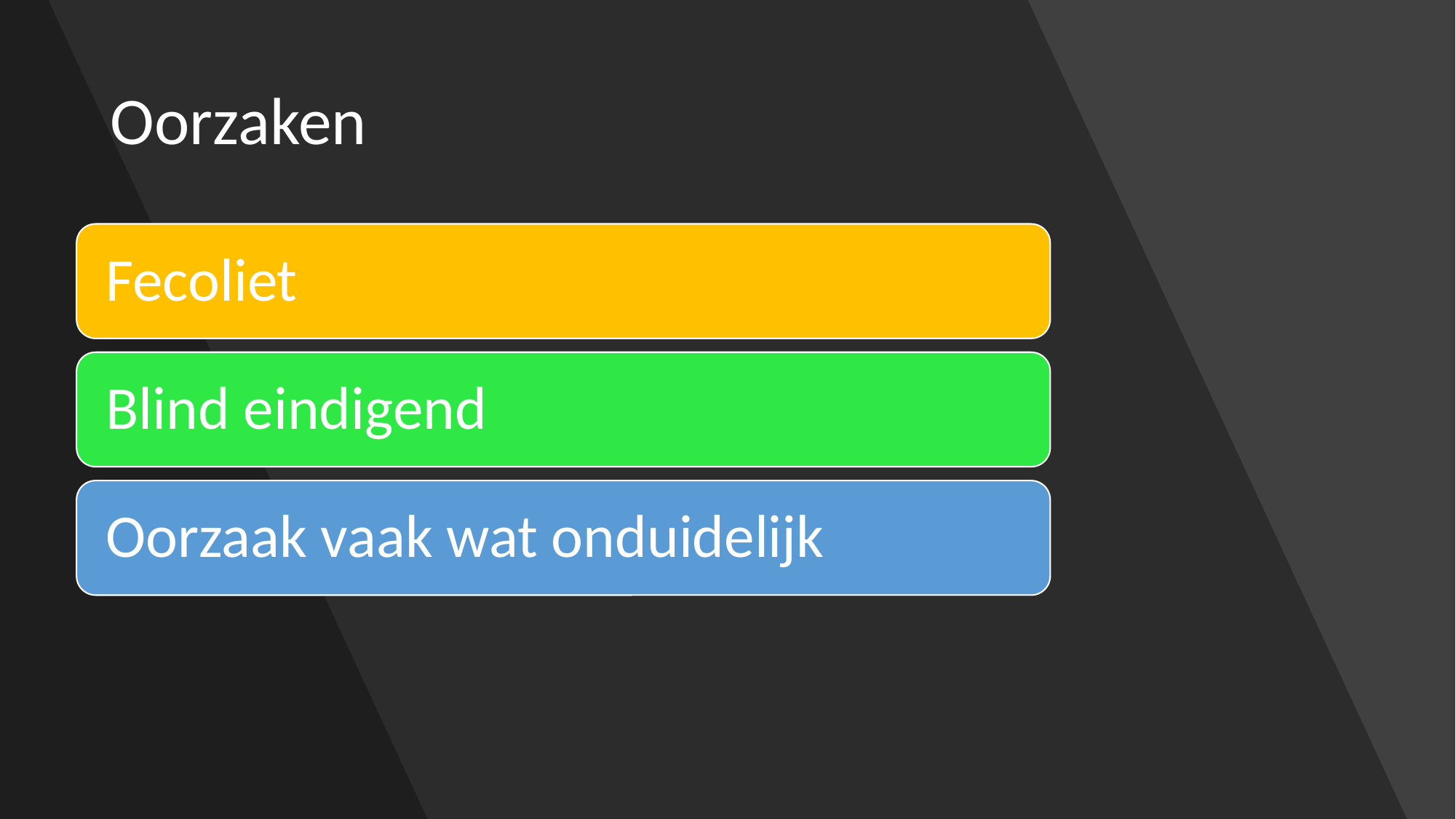

# Oorzaken
Fecoliet
Blind eindigend
Oorzaak vaak wat onduidelijk